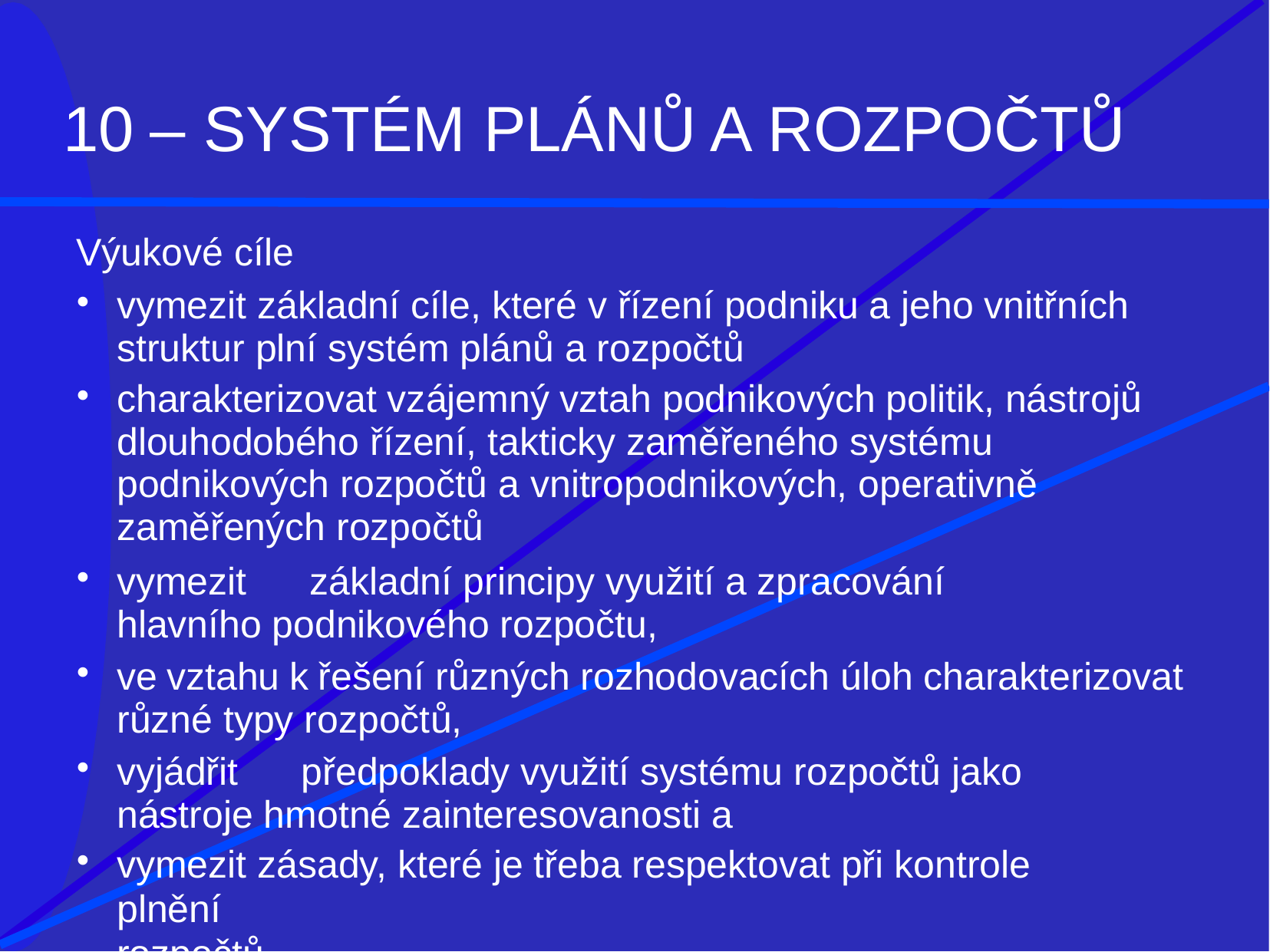

# 10 – SYSTÉM PLÁNŮ A ROZPOČTŮ
Výukové cíle
vymezit základní cíle, které v řízení podniku a jeho vnitřních struktur plní systém plánů a rozpočtů
charakterizovat vzájemný vztah podnikových politik, nástrojů dlouhodobého řízení, takticky zaměřeného systému podnikových rozpočtů a vnitropodnikových, operativně zaměřených rozpočtů
vymezit	základní principy využití a zpracování hlavního podnikového rozpočtu,
ve vztahu k řešení různých rozhodovacích úloh charakterizovat různé typy rozpočtů,
vyjádřit	předpoklady využití systému rozpočtů jako nástroje hmotné zainteresovanosti a
vymezit zásady, které je třeba respektovat při kontrole plnění
rozpočtů.